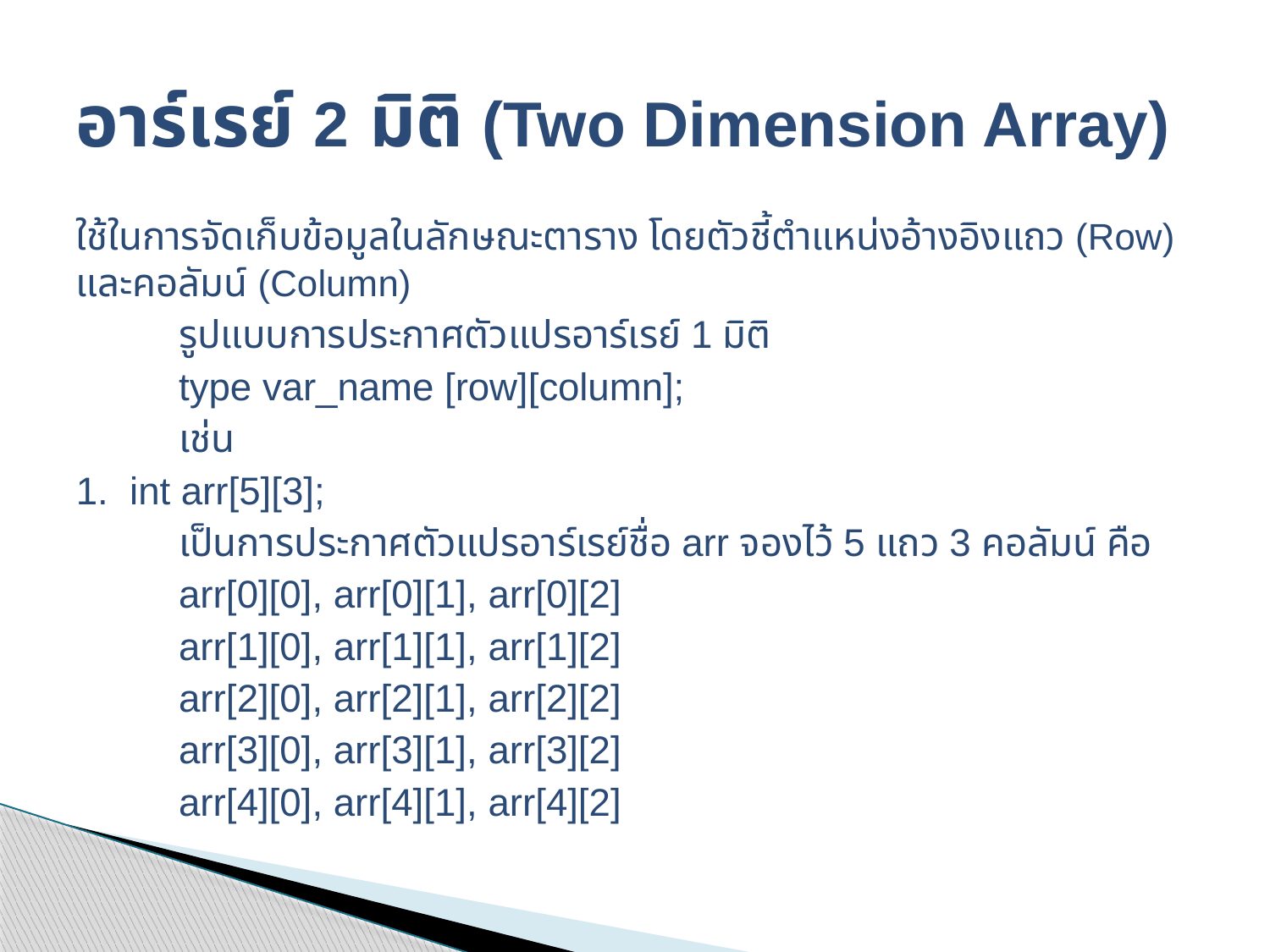

# อาร์เรย์ 2 มิติ (Two Dimension Array)
ใช้ในการจัดเก็บข้อมูลในลักษณะตาราง โดยตัวชี้ตำแหน่งอ้างอิงแถว (Row) และคอลัมน์ (Column)
	รูปแบบการประกาศตัวแปรอาร์เรย์ 1 มิติ
		type var_name [row][column];
	เช่น
1.  int arr[5][3];
	เป็นการประกาศตัวแปรอาร์เรย์ชื่อ arr จองไว้ 5 แถว 3 คอลัมน์ คือ
	arr[0][0], arr[0][1], arr[0][2]
	arr[1][0], arr[1][1], arr[1][2]
	arr[2][0], arr[2][1], arr[2][2]
	arr[3][0], arr[3][1], arr[3][2]
	arr[4][0], arr[4][1], arr[4][2]